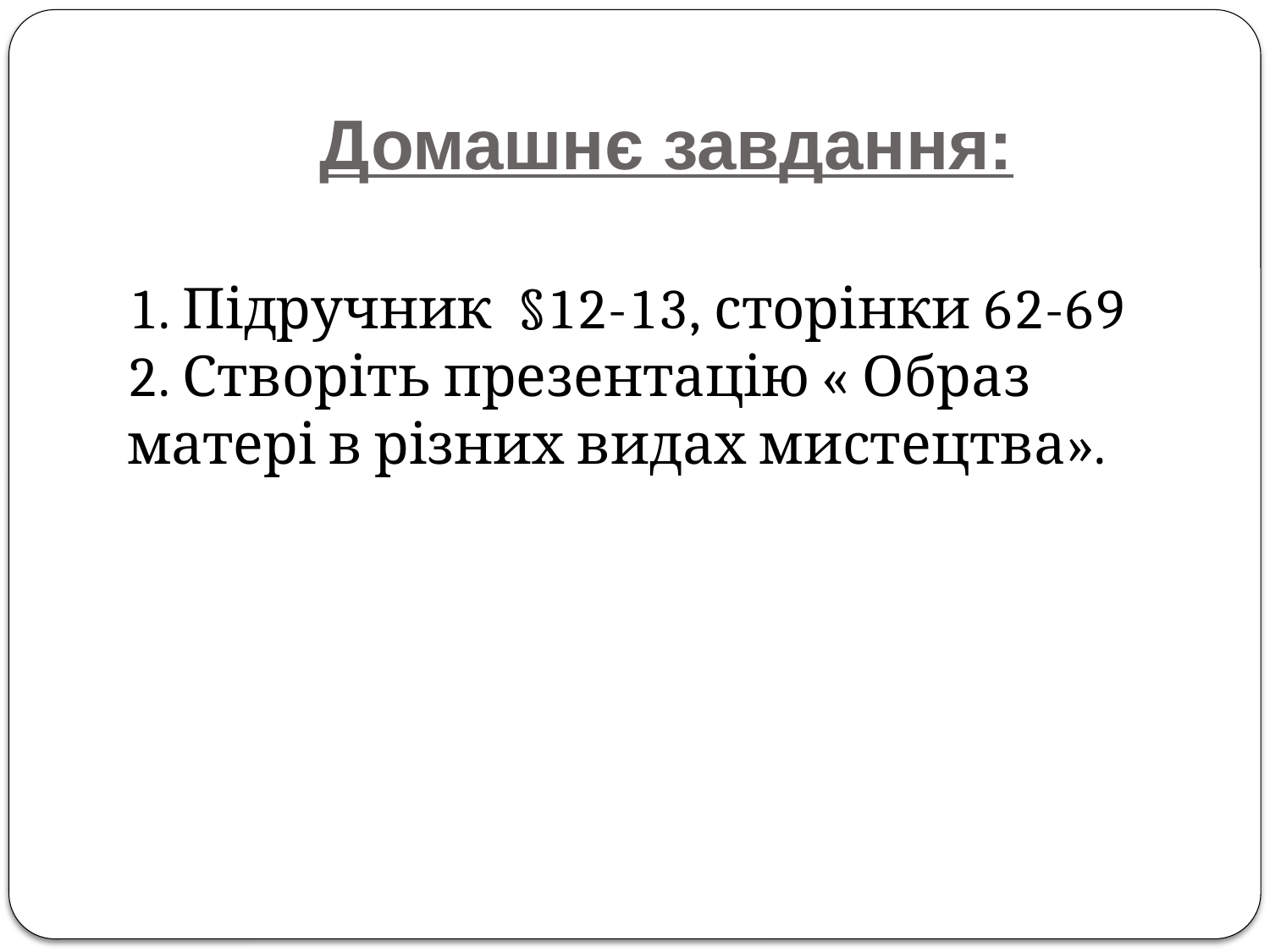

# Домашнє завдання:
1. Підручник  §12-13, сторінки 62-69
2. Створіть презентацію « Образ матері в різних видах мистецтва».